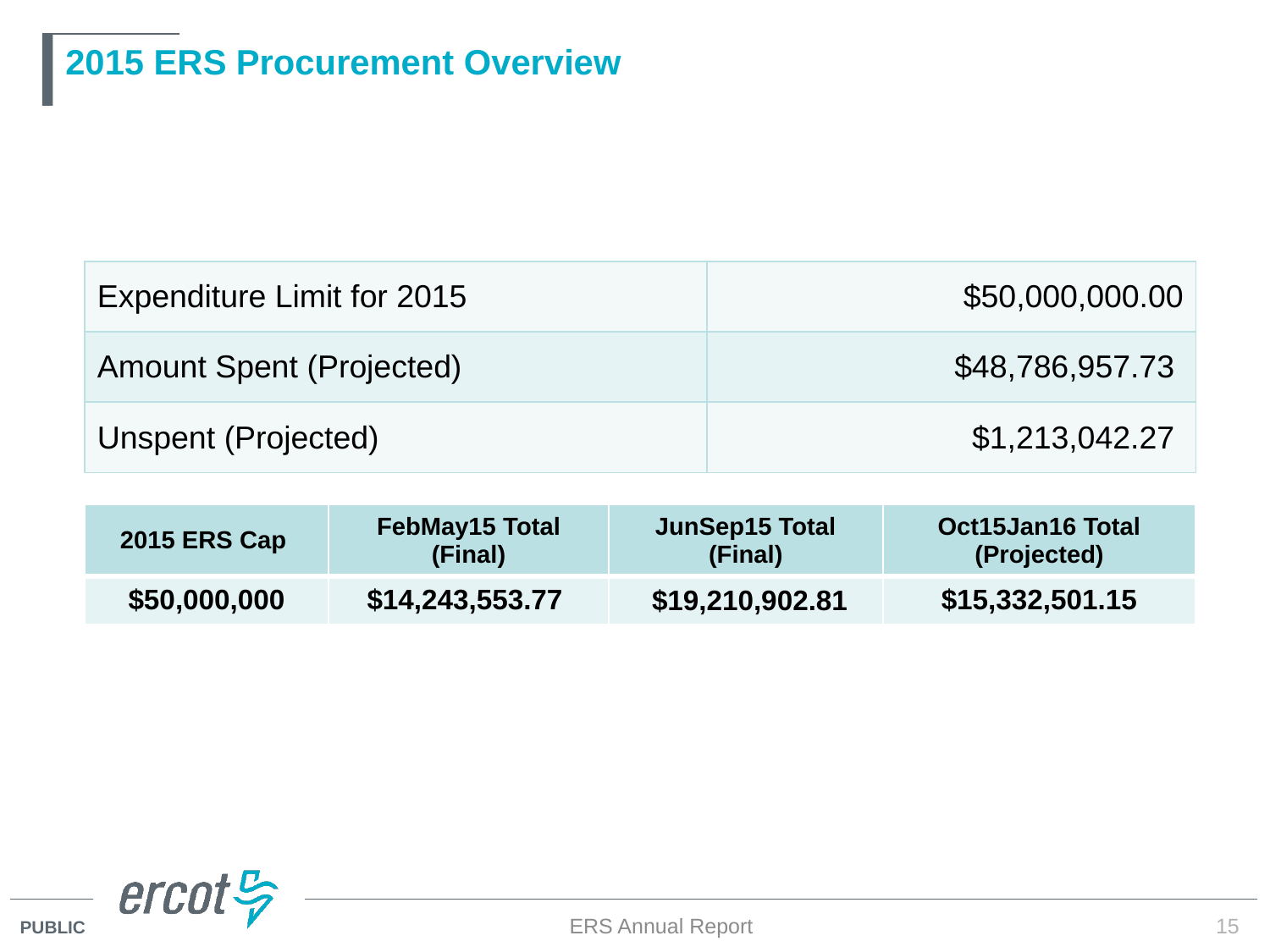

# 2015 ERS Procurement Overview
| Expenditure Limit for 2015 | $50,000,000.00 |
| --- | --- |
| Amount Spent (Projected) | $48,786,957.73 |
| Unspent (Projected) | $1,213,042.27 |
| 2015 ERS Cap | FebMay15 Total (Final) | JunSep15 Total (Final) | Oct15Jan16 Total (Projected) |
| --- | --- | --- | --- |
| $50,000,000 | $14,243,553.77 | $19,210,902.81 | $15,332,501.15 |
ERS Annual Report
15